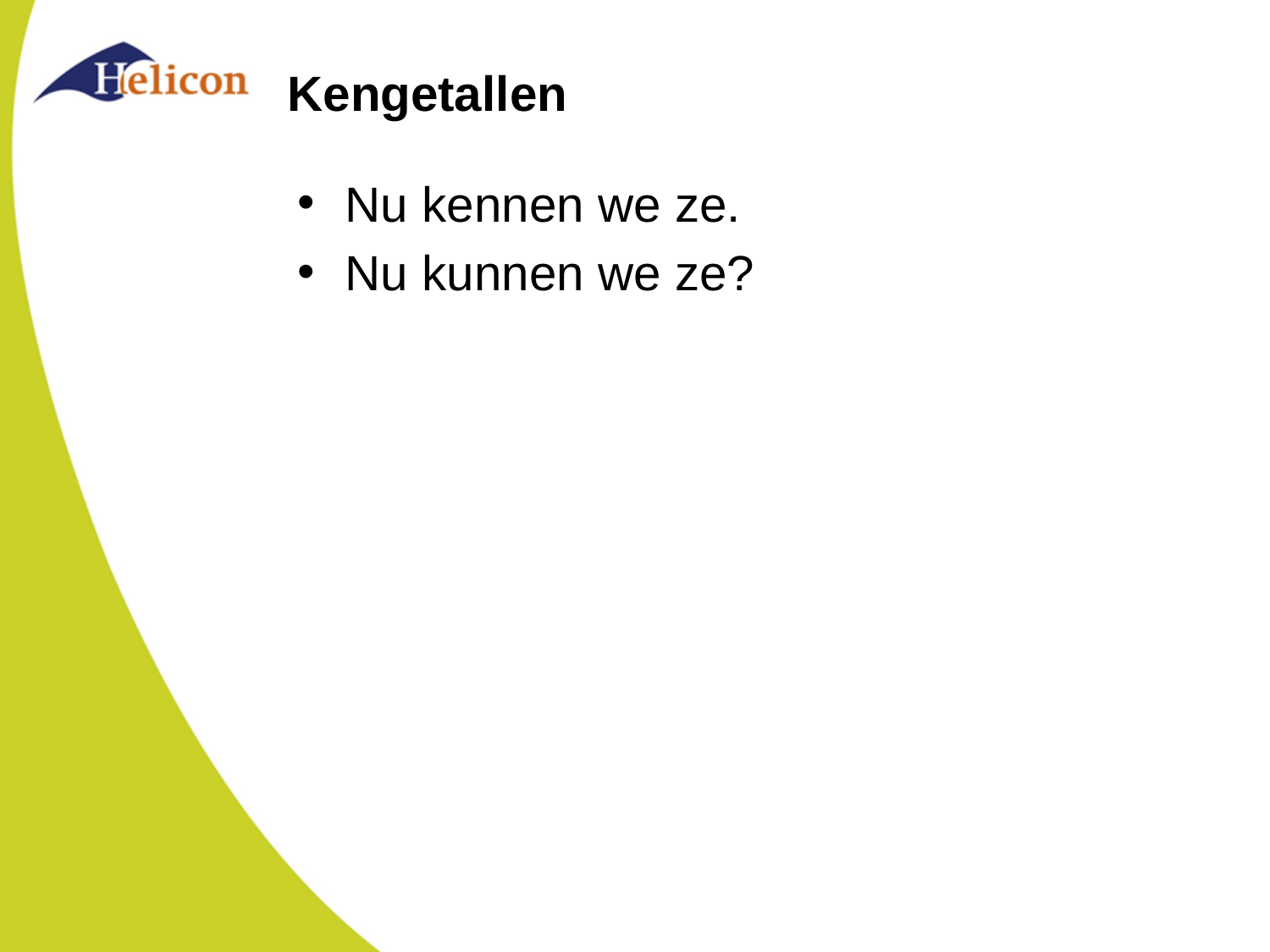

# Kengetallen
Nu kennen we ze.
Nu kunnen we ze?